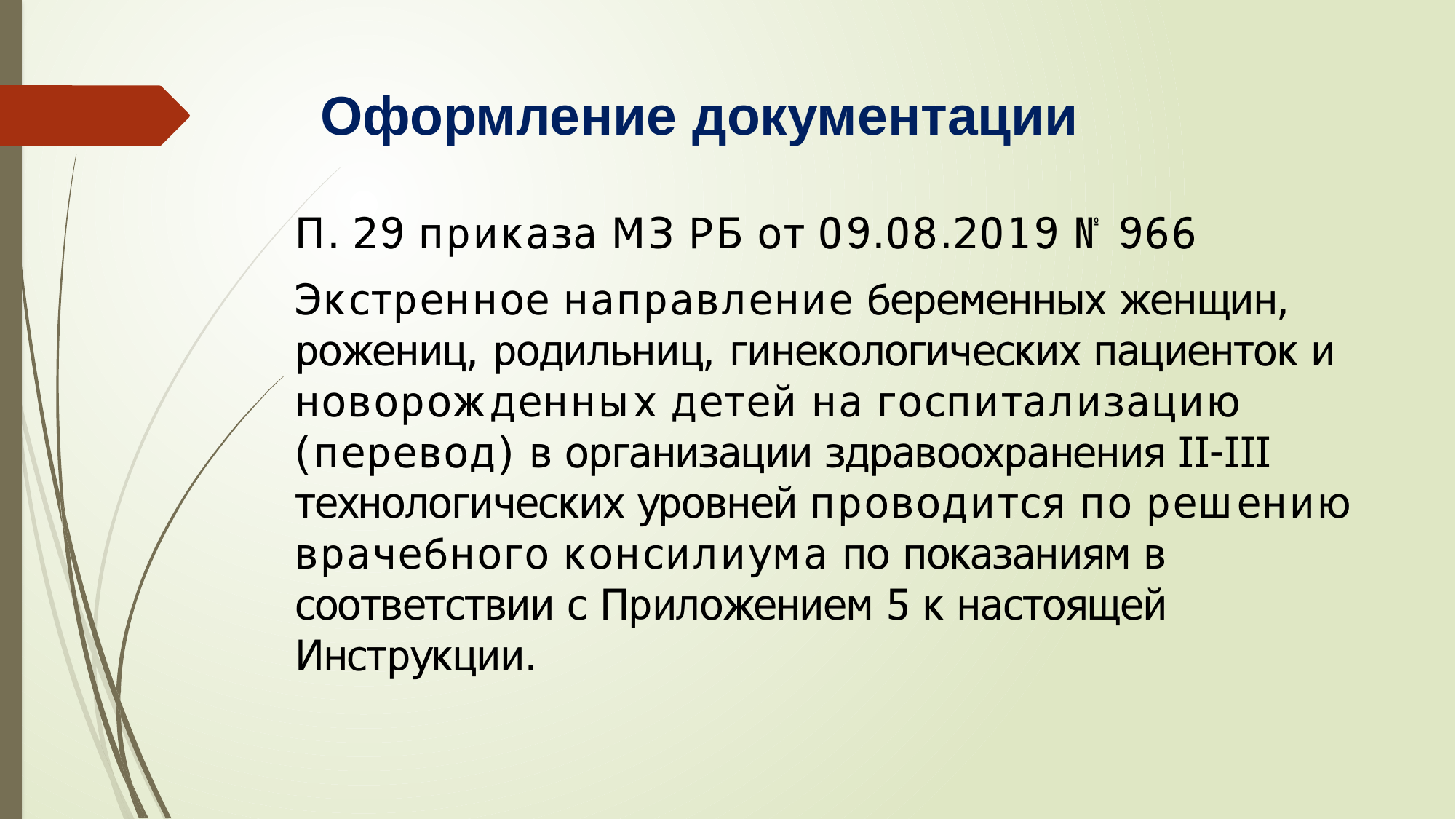

# Оформление документации
П. 29 приказа МЗ РБ от 09.08.2019 № 966
Экстренное направление беременных женщин, рожениц, родильниц, гинекологических пациенток и новорожденных детей на госпитализацию (перевод) в организации здравоохранения II-III технологических уровней проводится по решению врачебного консилиума по показаниям в соответствии с Приложением 5 к настоящей Инструкции.